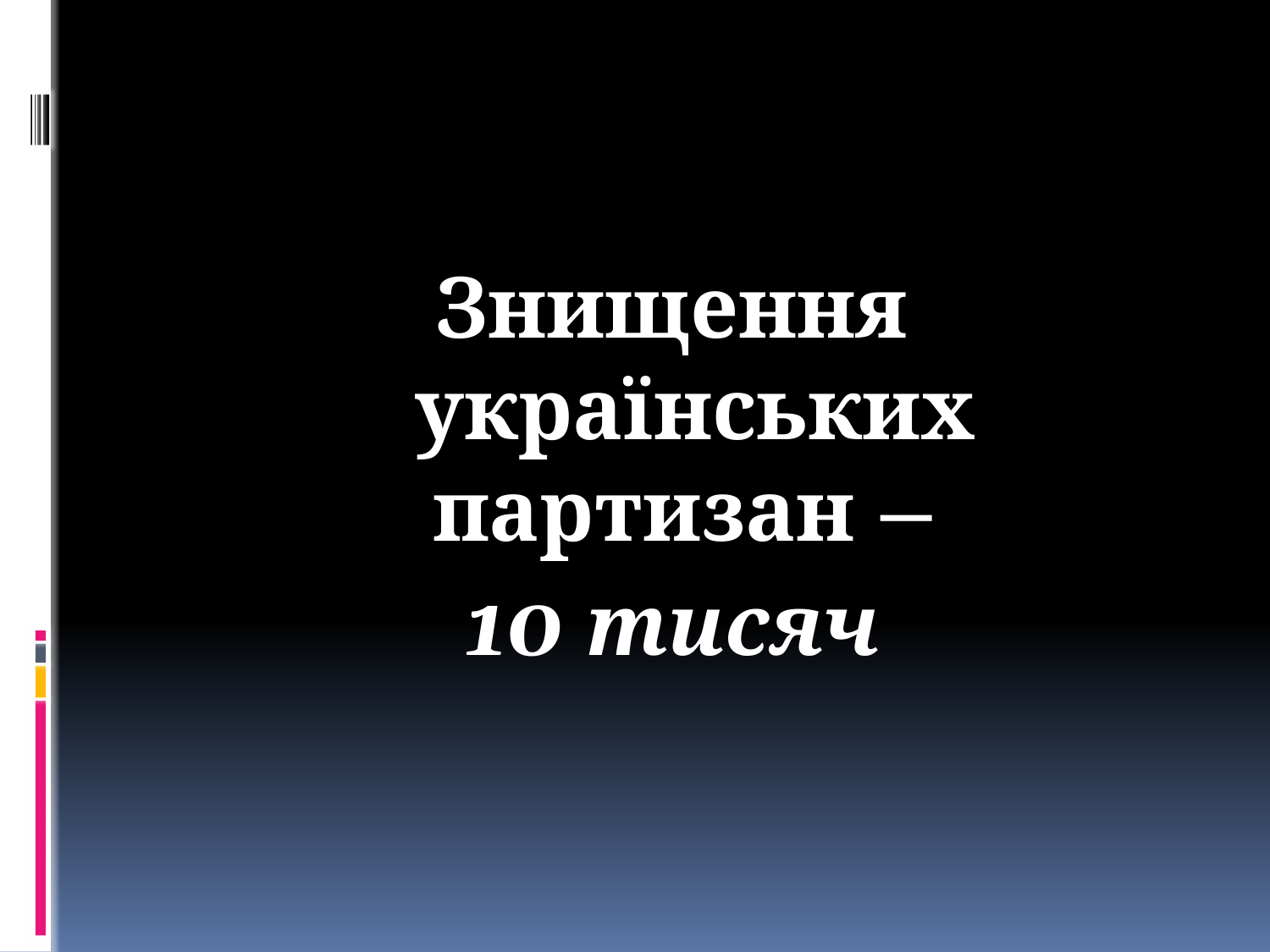

#
Знищення українських партизан –
10 тисяч